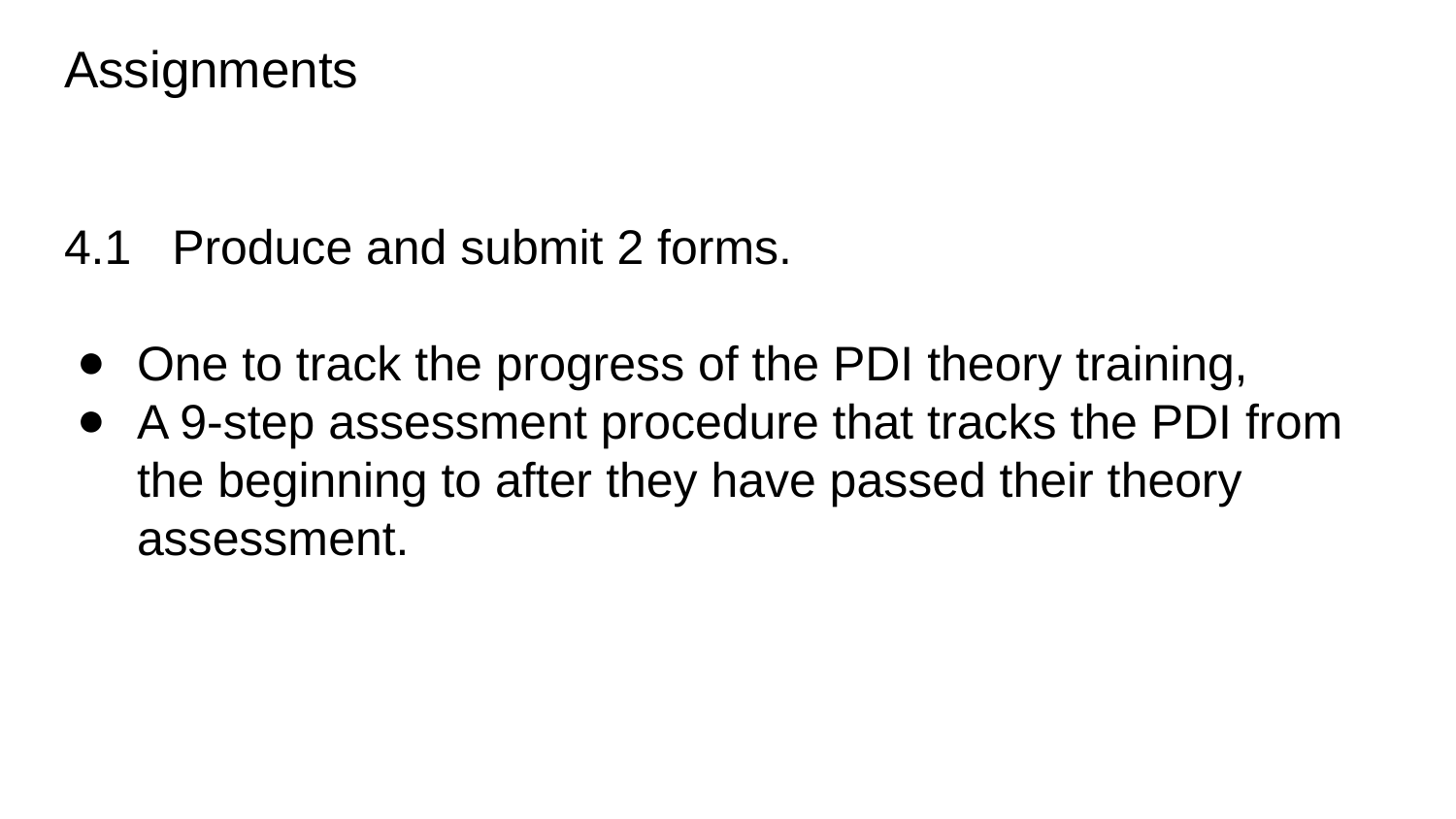

# Assignments

4.1   Produce and submit 2 forms.

One to track the progress of the PDI theory training,
A 9-step assessment procedure that tracks the PDI from the beginning to after they have passed their theory assessment.